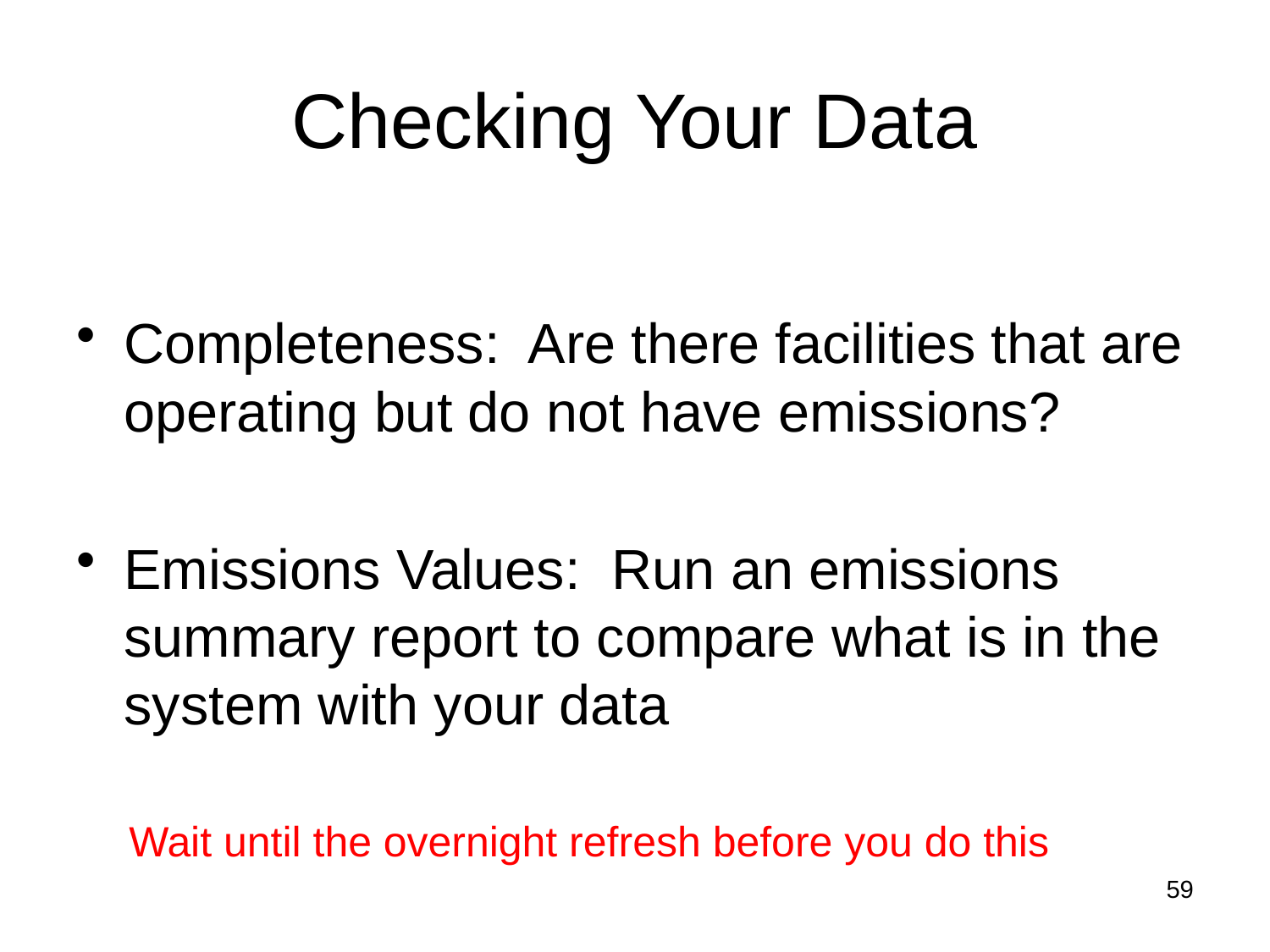

# Checking Your Data

Completeness:  Are there facilities that are operating but do not have emissions?

Emissions Values:  Run an emissions summary report to compare what is in the system with your data

Wait until the overnight refresh before you do this
59